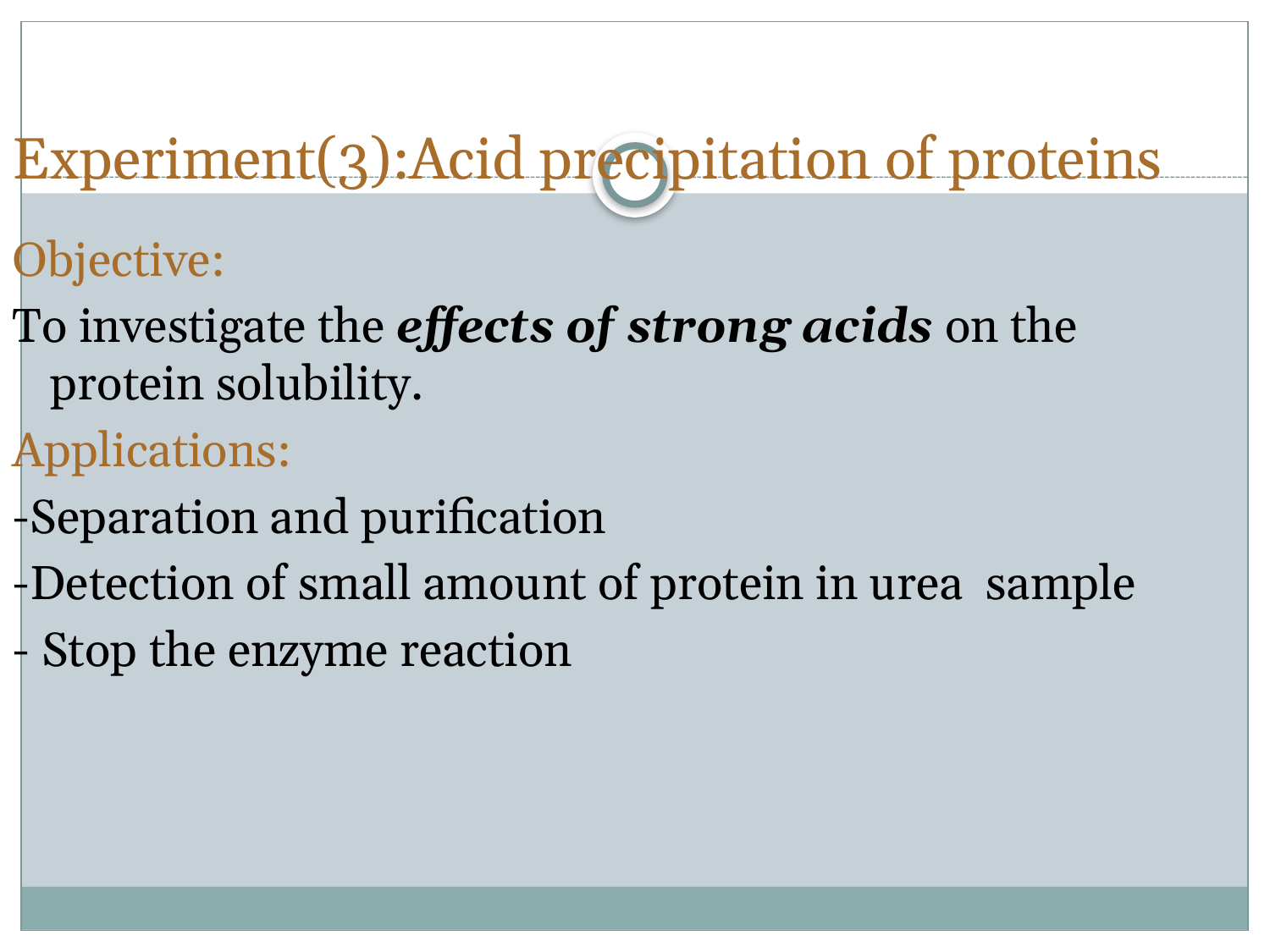

# Experiment(3):Acid precipitation of proteins
Objective:
To investigate the effects of strong acids on the protein solubility.
Applications:
-Separation and purification
-Detection of small amount of protein in urea  sample
- Stop the enzyme reaction